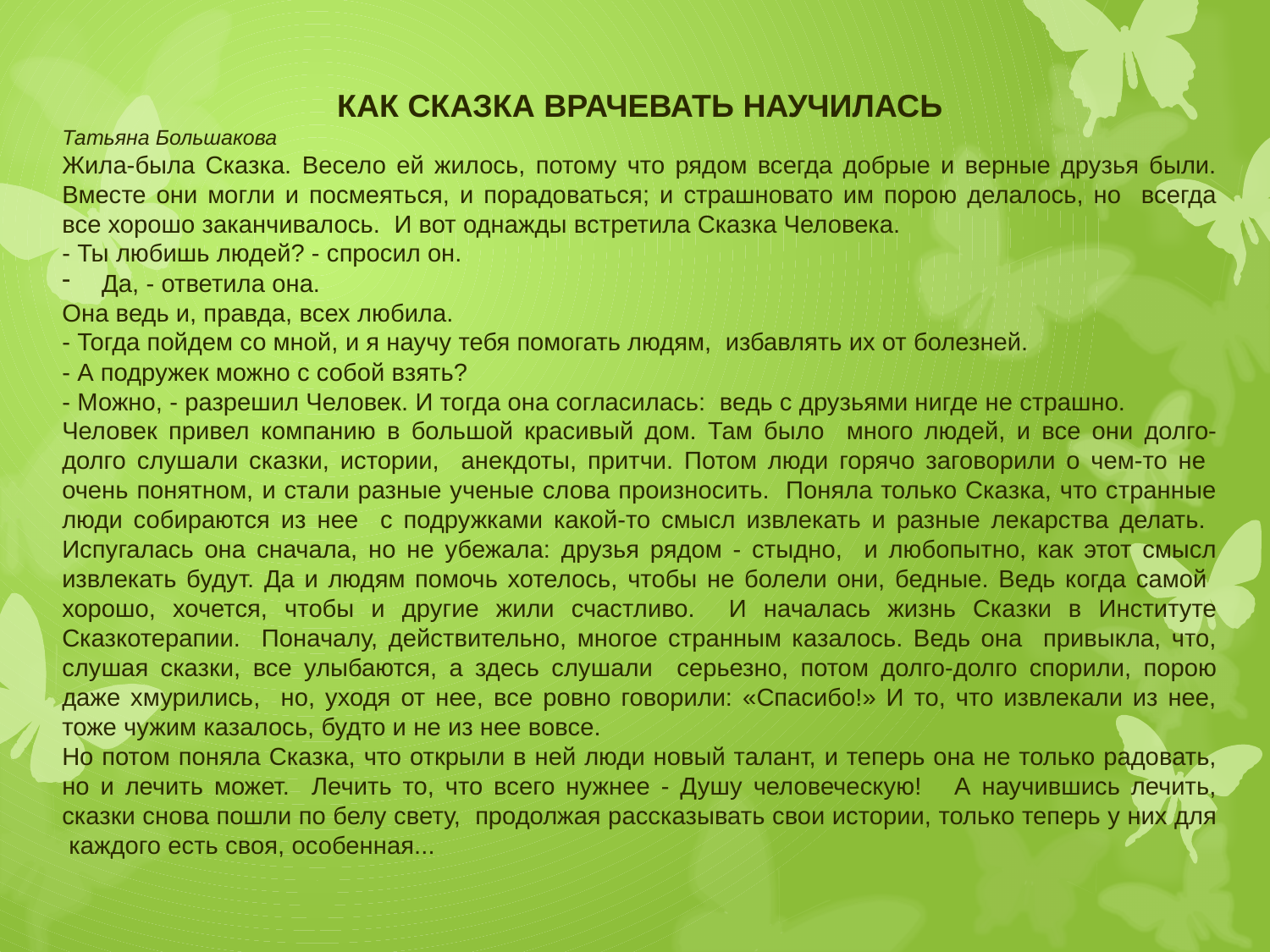

КАК СКАЗКА ВРАЧЕВАТЬ НАУЧИЛАСЬ
Татьяна Большакова
Жила-была Сказка. Весело ей жилось, потому что рядом всегда добрые и верные друзья были. Вместе они могли и посмеяться, и порадоваться; и страшновато им порою делалось, но  всегда все хорошо заканчивалось.  И вот однажды встретила Сказка Человека.
- Ты любишь людей? - спросил он.
Да, - ответила она.
Она ведь и, правда, всех любила.
- Тогда пойдем со мной, и я научу тебя помогать людям,  избавлять их от болезней.
- А подружек можно с собой взять?
- Можно, - разрешил Человек. И тогда она согласилась:  ведь с друзьями нигде не страшно.
Человек привел компанию в большой красивый дом. Там было  много людей, и все они долго-долго слушали сказки, истории,  анекдоты, притчи. Потом люди горячо заговорили о чем-то не  очень понятном, и стали разные ученые слова произносить.  Поняла только Сказка, что странные люди собираются из нее  с подружками какой-то смысл извлекать и разные лекарства делать.  Испугалась она сначала, но не убежала: друзья рядом - стыдно,  и любопытно, как этот смысл извлекать будут. Да и людям помочь хотелось, чтобы не болели они, бедные. Ведь когда самой  хорошо, хочется, чтобы и другие жили счастливо.  И началась жизнь Сказки в Институте Сказкотерапии.  Поначалу, действительно, многое странным казалось. Ведь она  привыкла, что, слушая сказки, все улыбаются, а здесь слушали  серьезно, потом долго-долго спорили, порою даже хмурились,  но, уходя от нее, все ровно говорили: «Спасибо!» И то, что извлекали из нее, тоже чужим казалось, будто и не из нее вовсе.
Но потом поняла Сказка, что открыли в ней люди новый талант, и теперь она не только радовать, но и лечить может.  Лечить то, что всего нужнее - Душу человеческую!   А научившись лечить, сказки снова пошли по белу свету,  продолжая рассказывать свои истории, только теперь у них для  каждого есть своя, особенная...